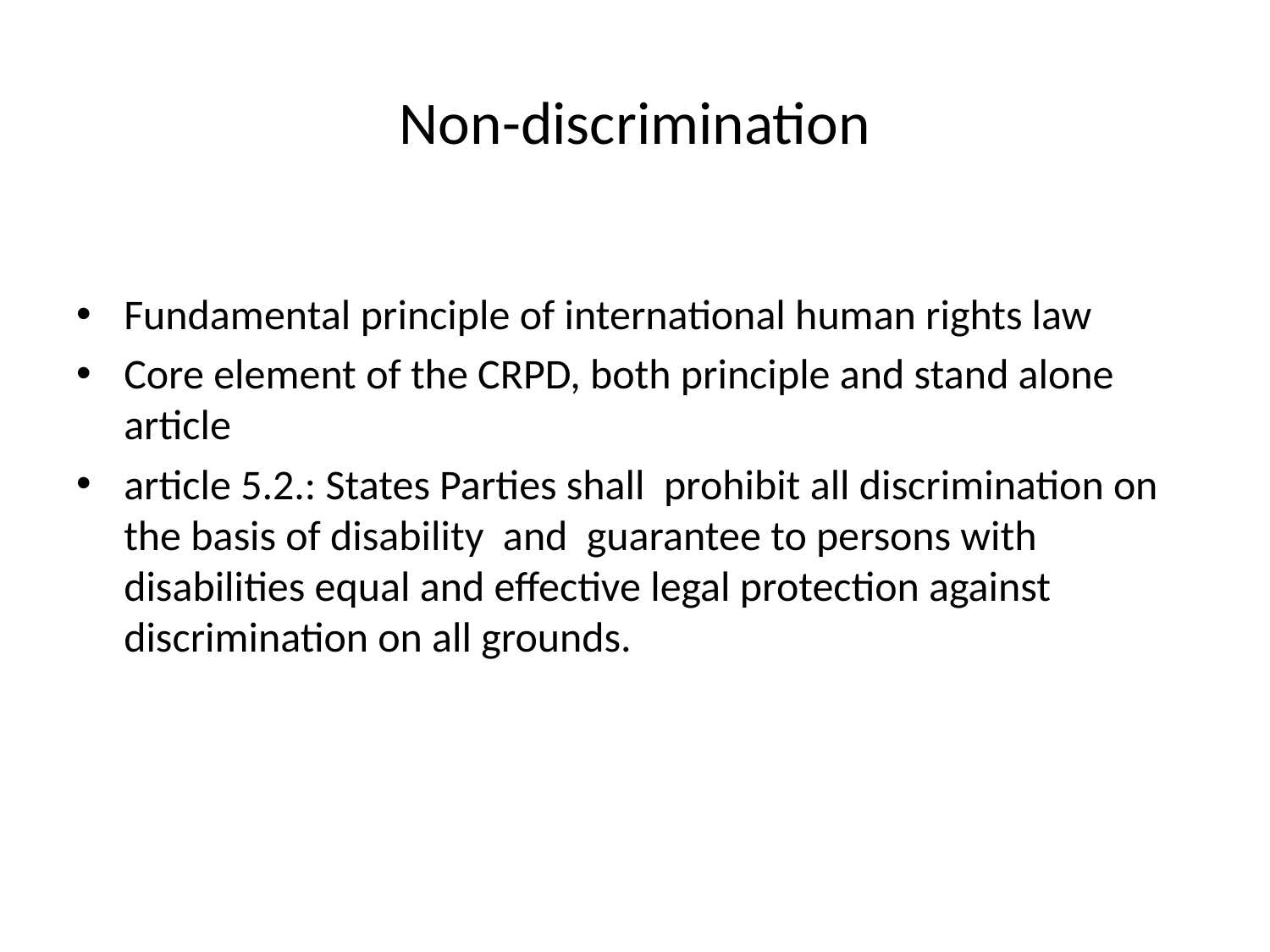

# Non-discrimination

Fundamental principle of international human rights law
Core element of the CRPD, both principle and stand alone article
article 5.2.: States Parties shall  prohibit all discrimination on the basis of disability  and  guarantee to persons with disabilities equal and effective legal protection against discrimination on all grounds.